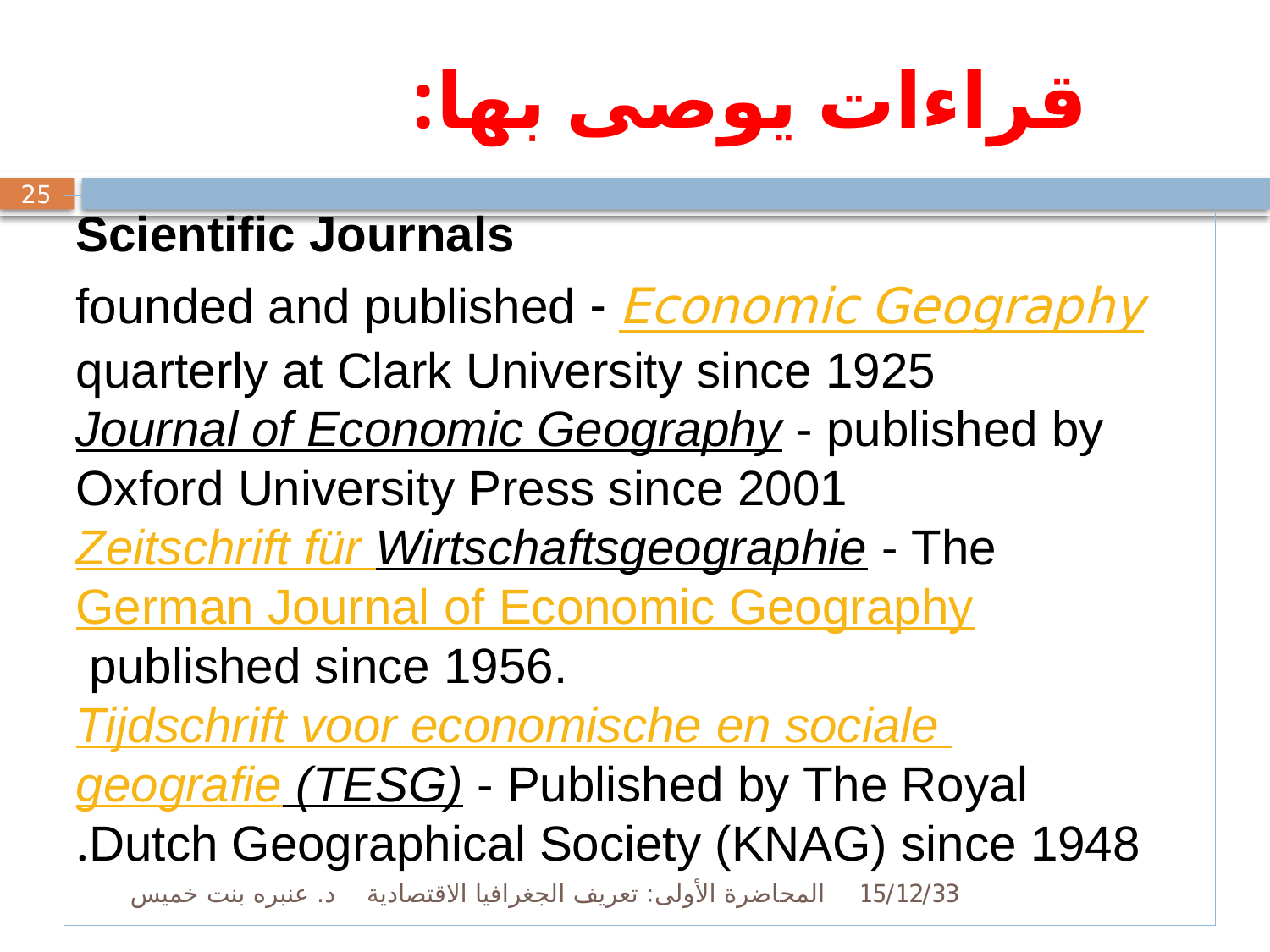

# قراءات يوصى بها:
25
Scientific Journals
Economic Geography - founded and published quarterly at Clark University since 1925
Journal of Economic Geography - published by Oxford University Press since 2001
Zeitschrift für Wirtschaftsgeographie - The German Journal of Economic Geography published since 1956.
Tijdschrift voor economische en sociale geografie (TESG) - Published by The Royal Dutch Geographical Society (KNAG) since 1948.

المحاضرة الأولى: تعريف الجغرافيا الاقتصادية    د. عنبره بنت خميس
15/12/33